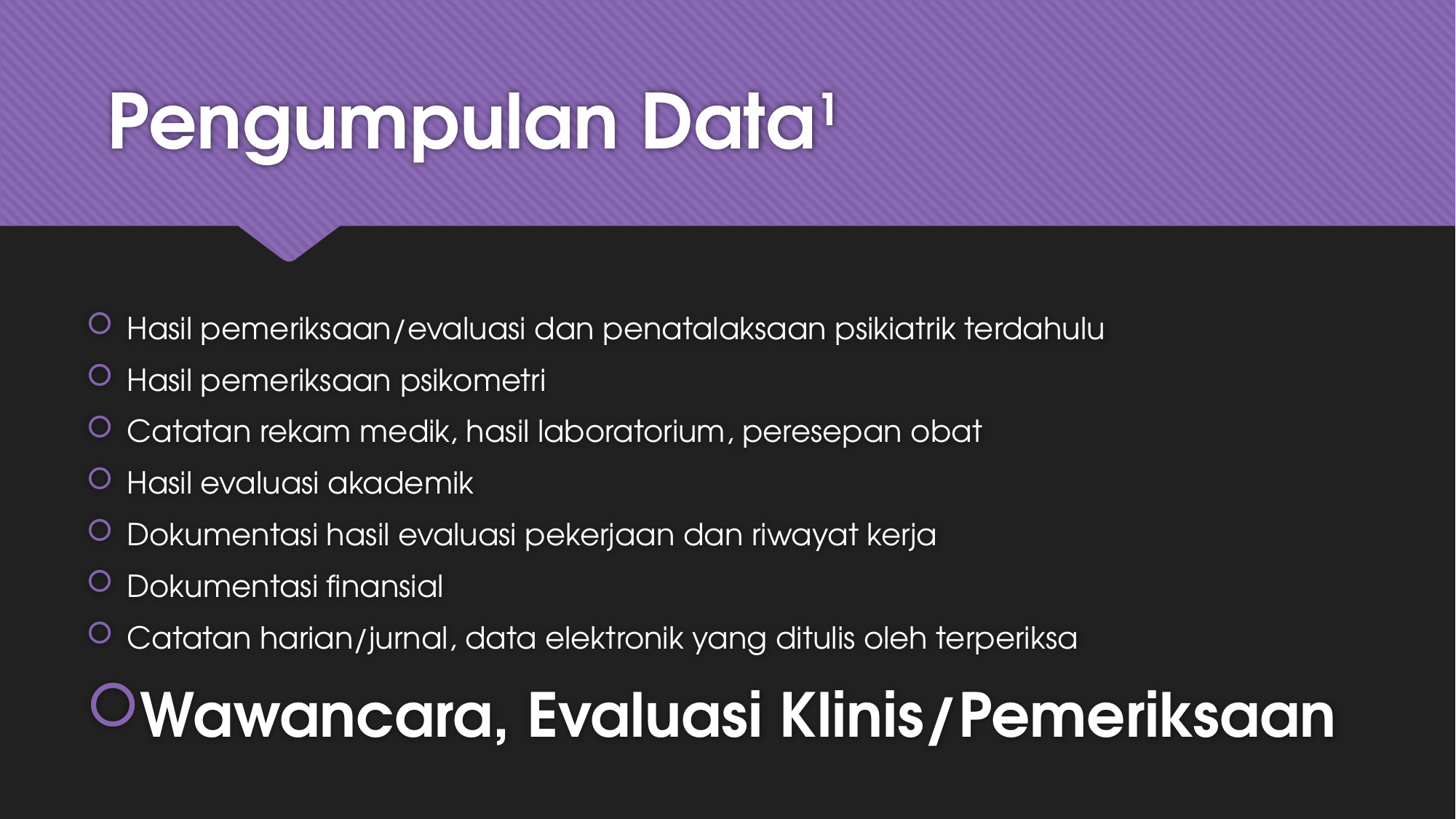

# Pengumpulan Data1
Hasil pemeriksaan/evaluasi dan penatalaksaan psikiatrik terdahulu
Hasil pemeriksaan psikometri
Catatan rekam medik, hasil laboratorium, peresepan obat
Hasil evaluasi akademik
Dokumentasi hasil evaluasi pekerjaan dan riwayat kerja
Dokumentasi finansial
Catatan harian/jurnal, data elektronik yang ditulis oleh terperiksa
Wawancara, Evaluasi Klinis/Pemeriksaan